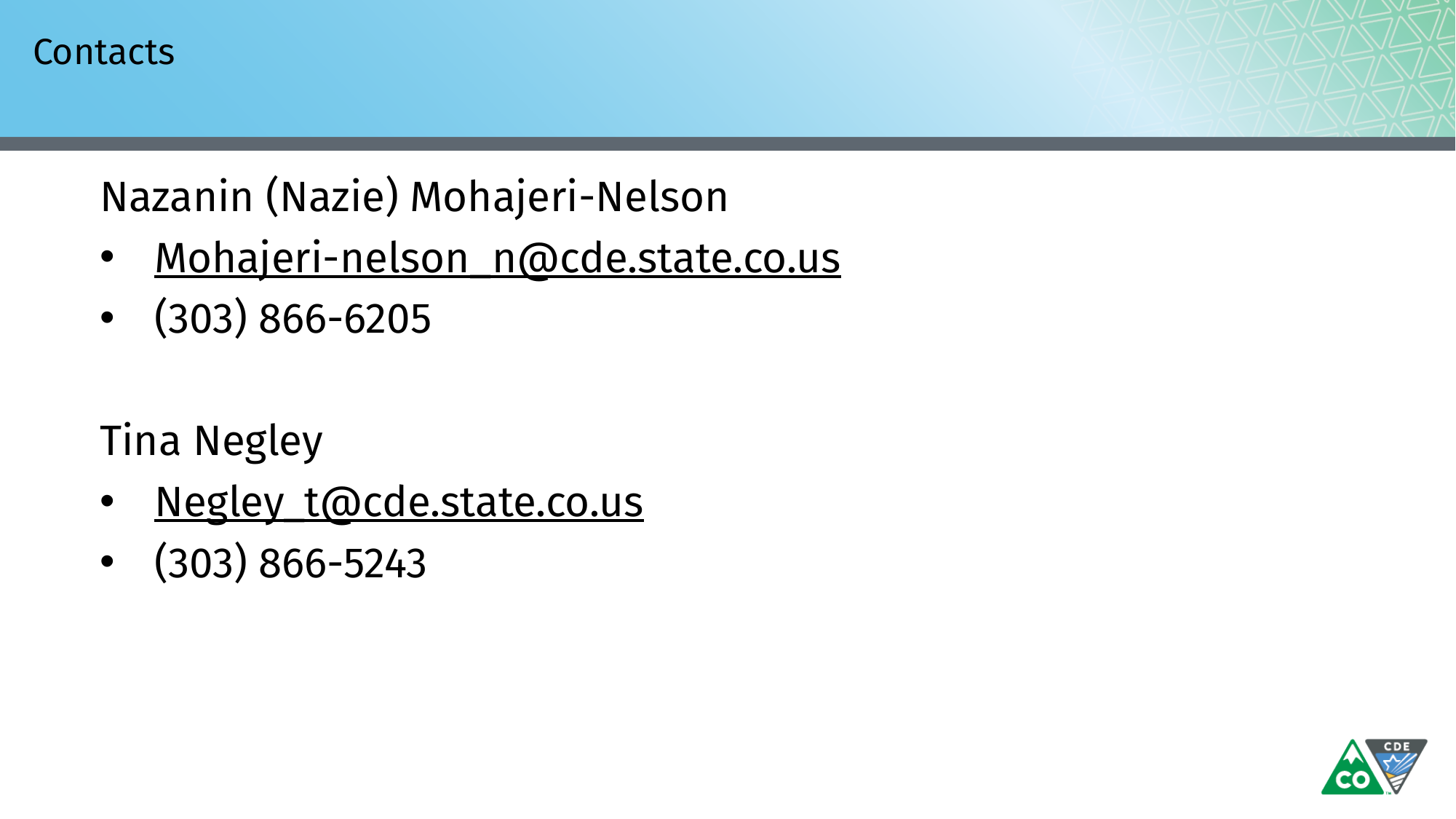

# Contacts
Nazanin (Nazie) Mohajeri-Nelson
Mohajeri-nelson_n@cde.state.co.us
(303) 866-6205

Tina Negley
Negley_t@cde.state.co.us
(303) 866-5243